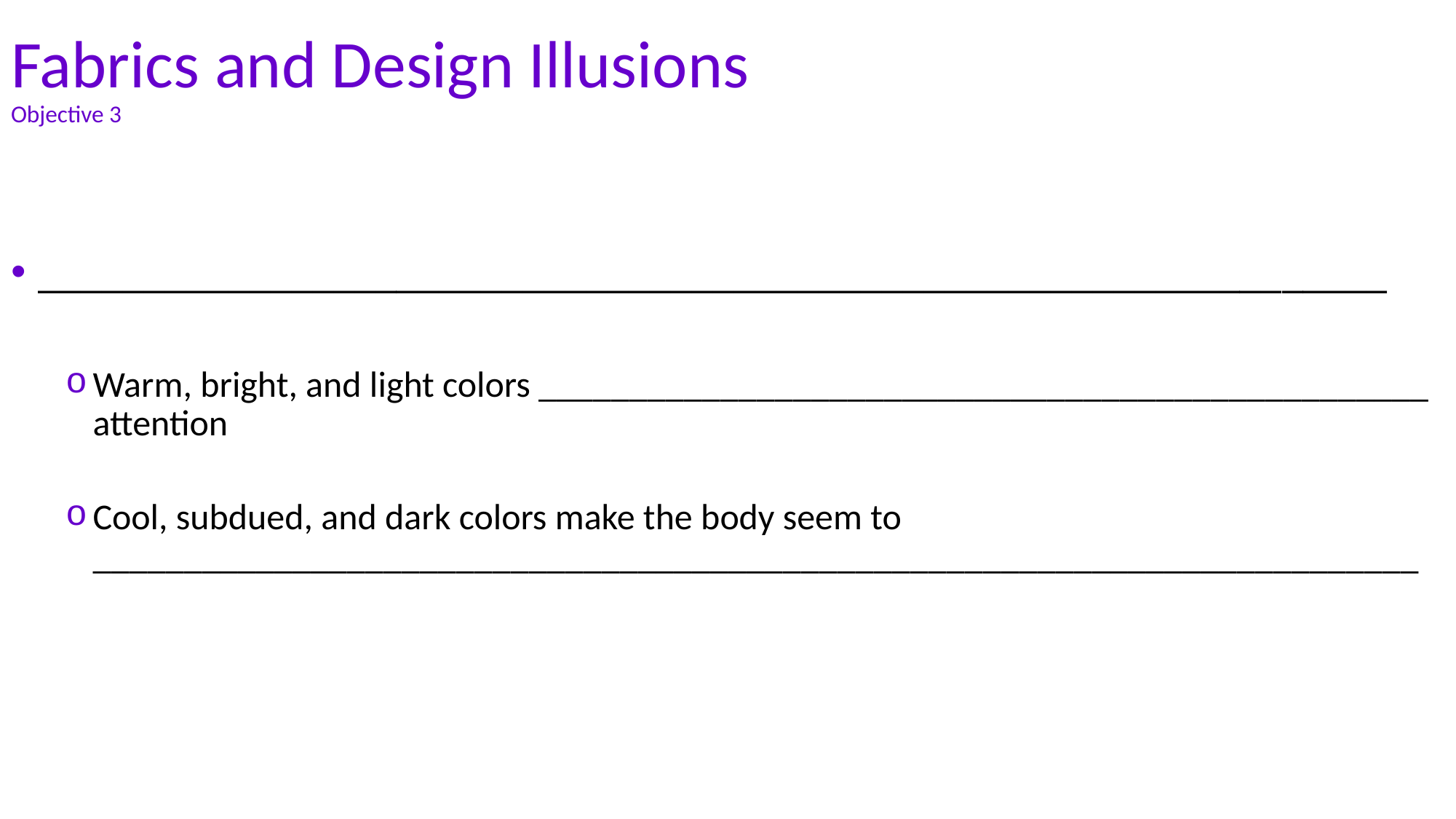

# Fabrics and Design Illusions Objective 3
________________________________________________________________

Warm, bright, and light colors _________________________________________________ attention

Cool, subdued, and dark colors make the body seem to _________________________________________________________________________